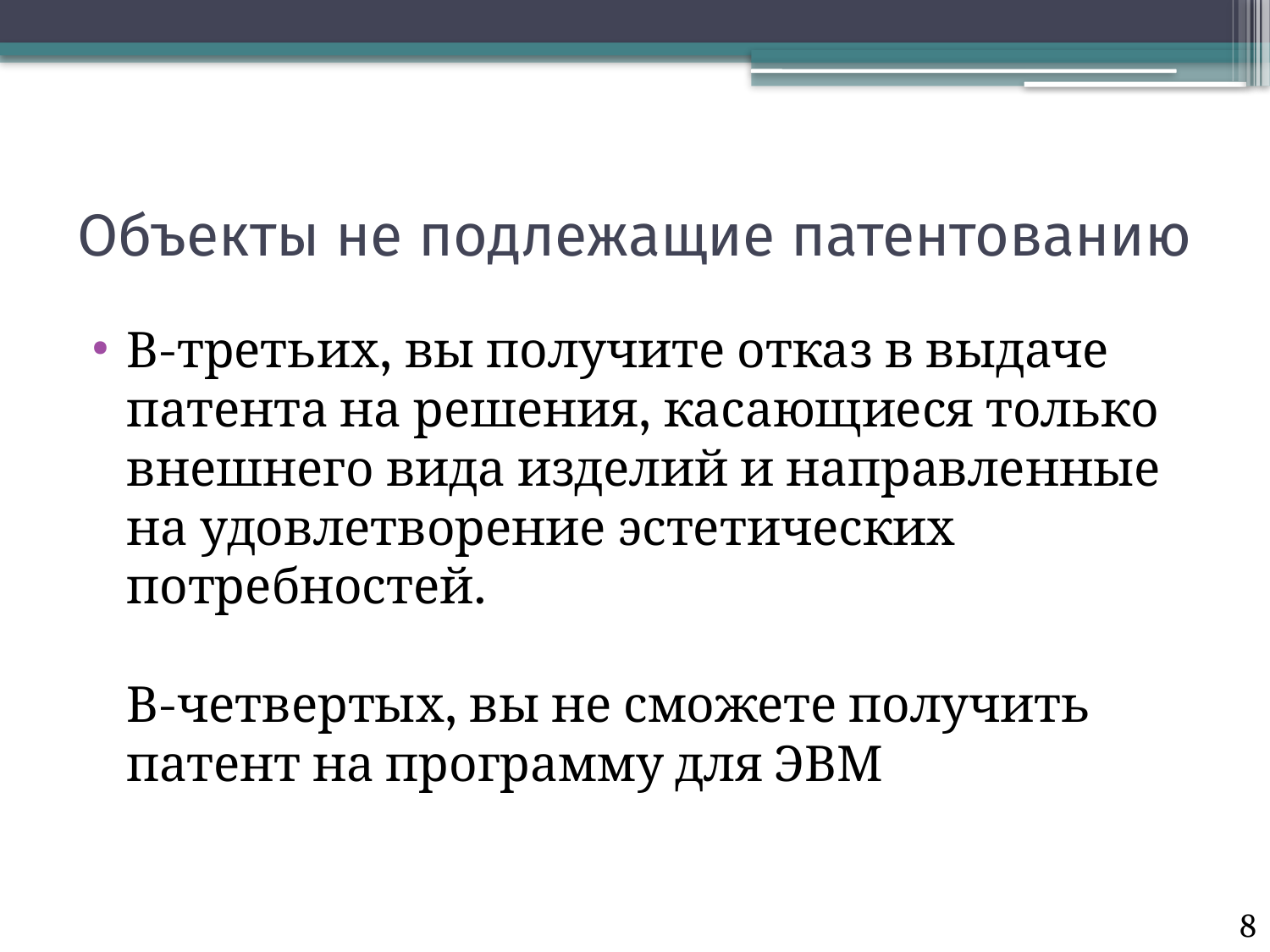

# Объекты не подлежащие патентованию
В-третьих, вы получите отказ в выдаче патента на решения, касающиеся только внешнего вида изделий и направленные на удовлетворение эстетических потребностей.
В-четвертых, вы не сможете получить патент на программу для ЭВМ
8